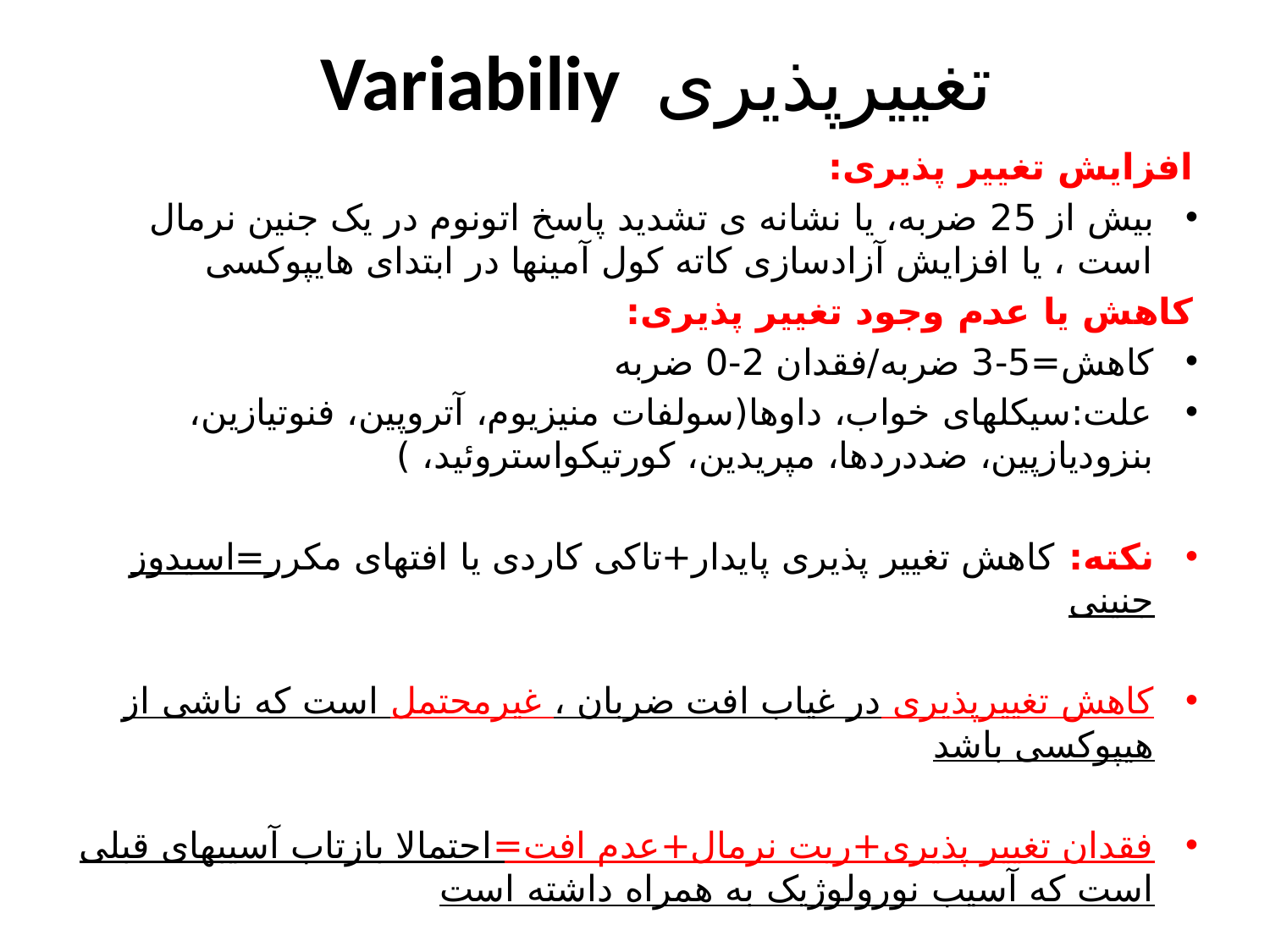

# Variabiliy  تغییرپذیری
افزایش تغییر پذیری:
بیش از 25 ضربه، یا نشانه ی تشدید پاسخ اتونوم در یک جنین نرمال است ، یا افزایش آزادسازی کاته کول آمینها در ابتدای هایپوکسی
کاهش یا عدم وجود تغییر پذیری:
کاهش=5-3 ضربه/فقدان 2-0 ضربه
علت:سیکلهای خواب، داوها(سولفات منیزیوم، آتروپین، فنوتیازین، بنزودیازپین، ضددردها، مپریدین، کورتیکواستروئید، )

نکته: کاهش تغییر پذیری پایدار+تاکی کاردی یا افتهای مکرر=اسیدوز جنینی

کاهش تغییرپذیری در غیاب افت ضربان ، غیرمحتمل است که ناشی از هیپوکسی باشد

فقدان تغییر پذیری+ریت نرمال+عدم افت=احتمالا بازتاب آسیبهای قبلی است که آسیب نورولوژیک به همراه داشته است